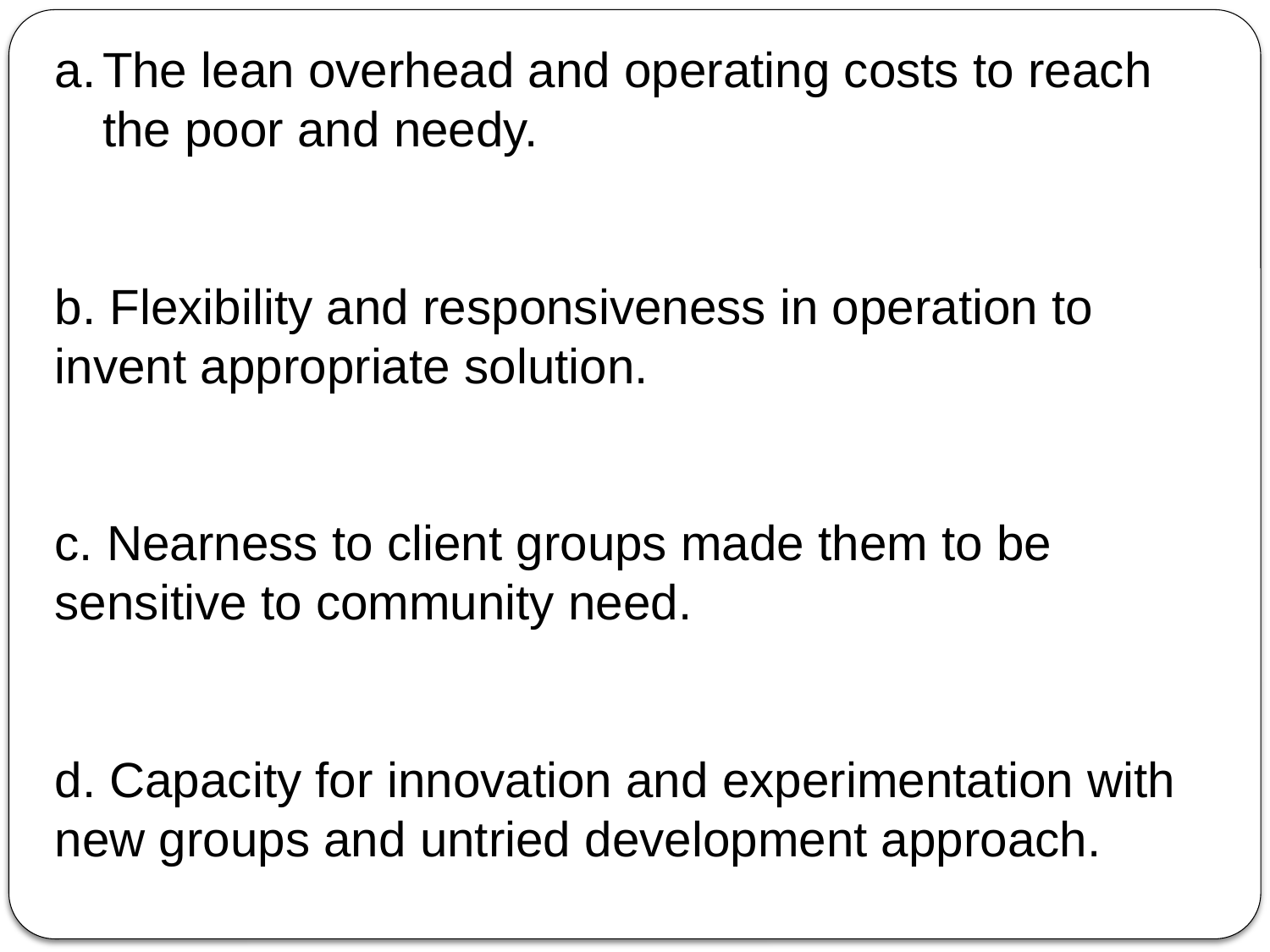

The lean overhead and operating costs to reach the poor and needy.

b. Flexibility and responsiveness in operation to invent appropriate solution.

c. Nearness to client groups made them to be sensitive to community need.

d. Capacity for innovation and experimentation with new groups and untried development approach.